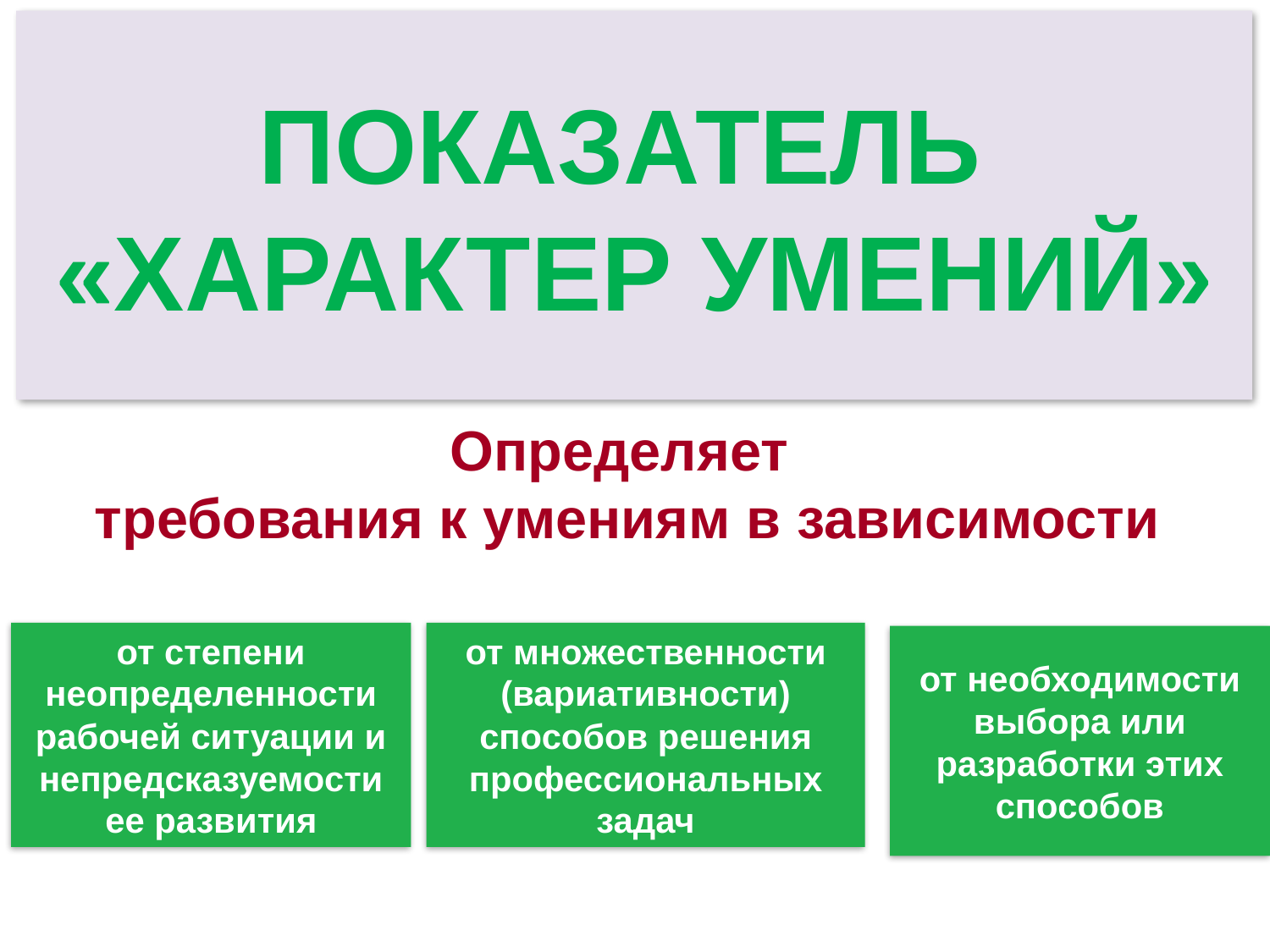

ПОКАЗАТЕЛЬ
«ХАРАКТЕР УМЕНИЙ»

Определяет
требования к умениям в зависимости
от степени неопределенности рабочей ситуации и непредсказуемости ее развития
от множественности (вариативности) способов решения профессиональных задач
от необходимости выбора или разработки этих способов